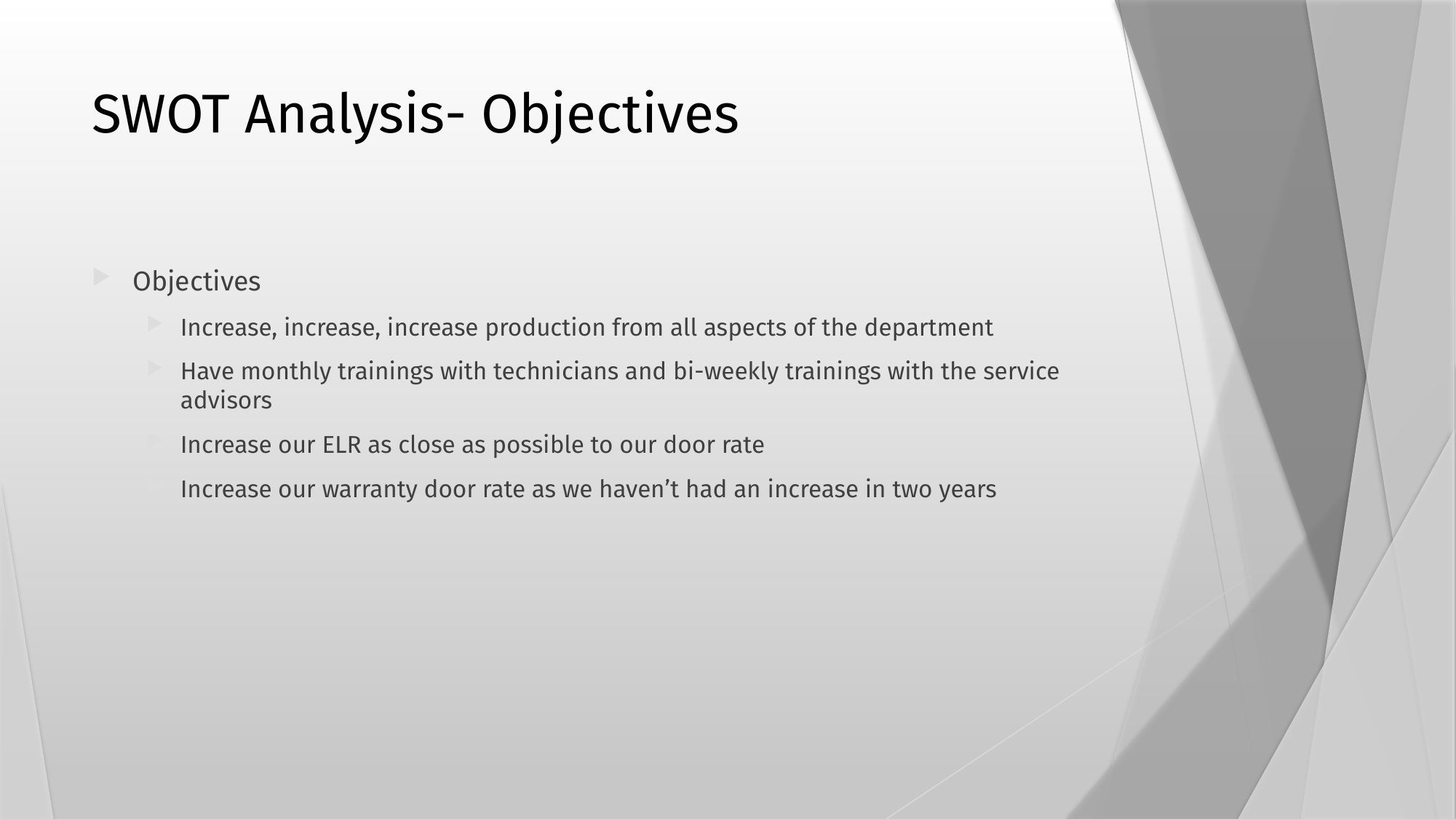

# SWOT Analysis- Objectives
Objectives
Increase, increase, increase production from all aspects of the department
Have monthly trainings with technicians and bi-weekly trainings with the service advisors
Increase our ELR as close as possible to our door rate
Increase our warranty door rate as we haven’t had an increase in two years